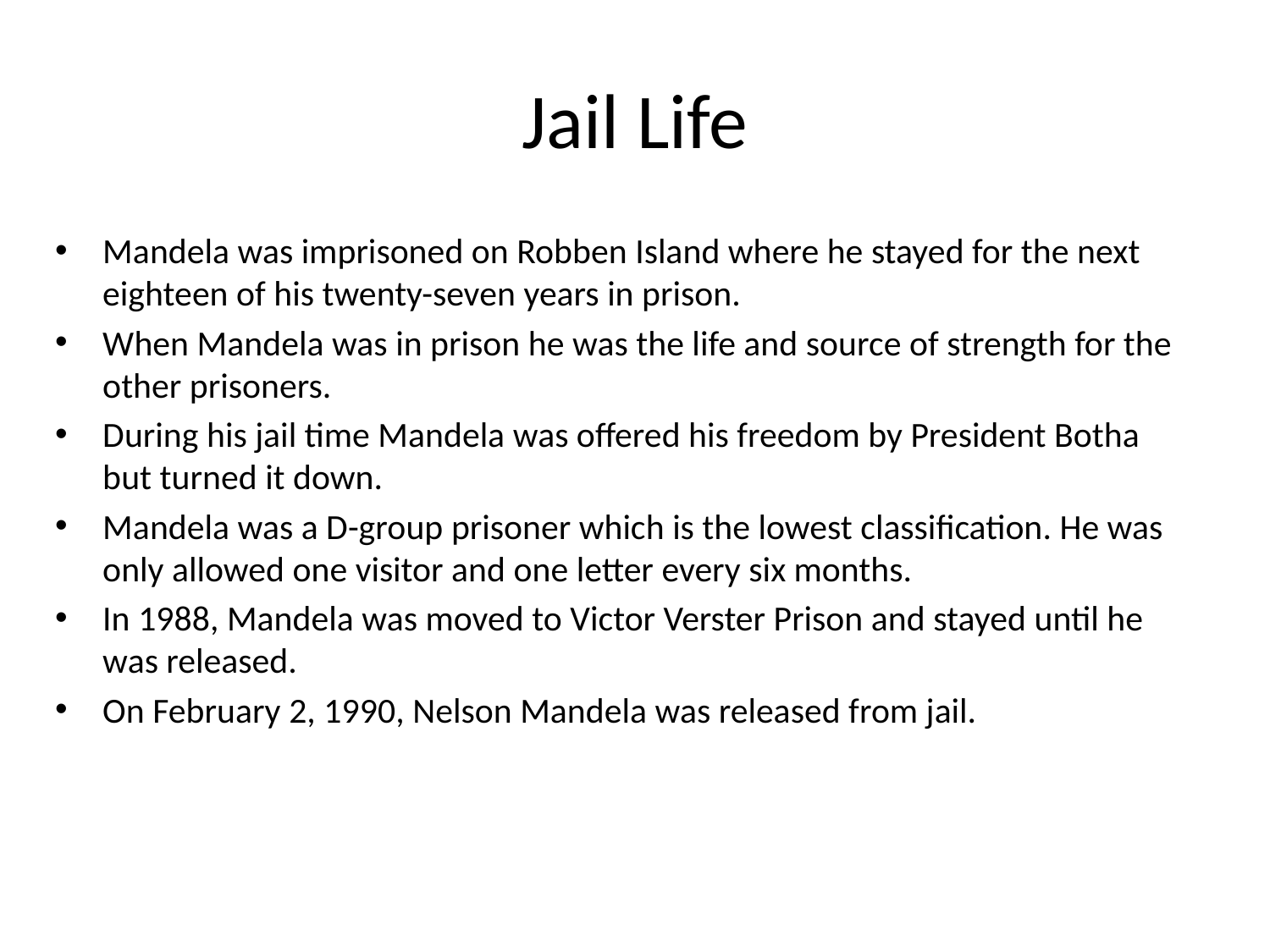

# Jail Life
Mandela was imprisoned on Robben Island where he stayed for the next eighteen of his twenty-seven years in prison.
When Mandela was in prison he was the life and source of strength for the other prisoners.
During his jail time Mandela was offered his freedom by President Botha but turned it down.
Mandela was a D-group prisoner which is the lowest classification. He was only allowed one visitor and one letter every six months.
In 1988, Mandela was moved to Victor Verster Prison and stayed until he was released.
On February 2, 1990, Nelson Mandela was released from jail.